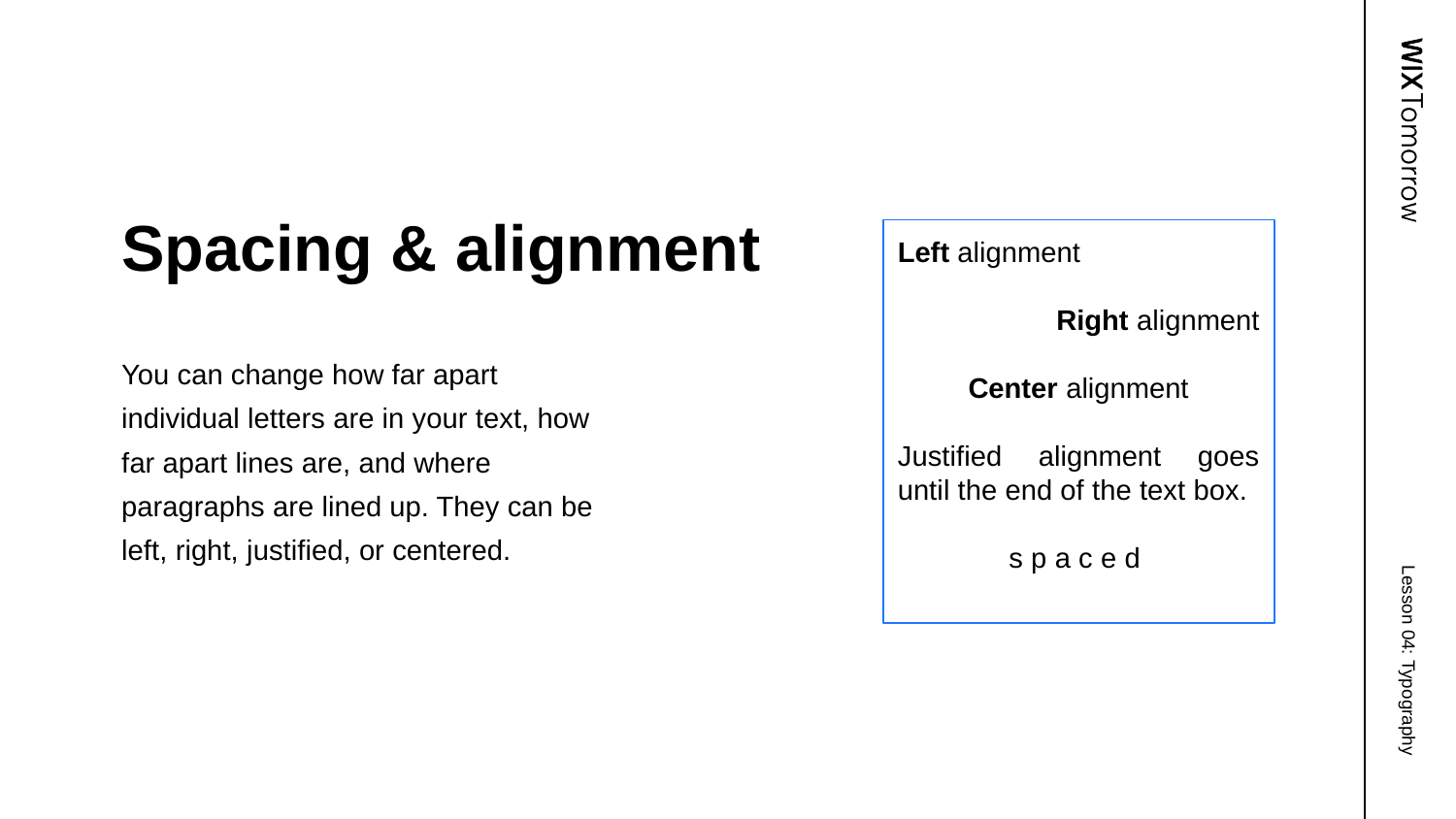

# Spacing & alignment
Left alignment

Right alignment

Center alignment

Justified alignment goes until the end of the text box.

s p a c e d
You can change how far apart individual letters are in your text, how far apart lines are, and where paragraphs are lined up. They can be left, right, justified, or centered.